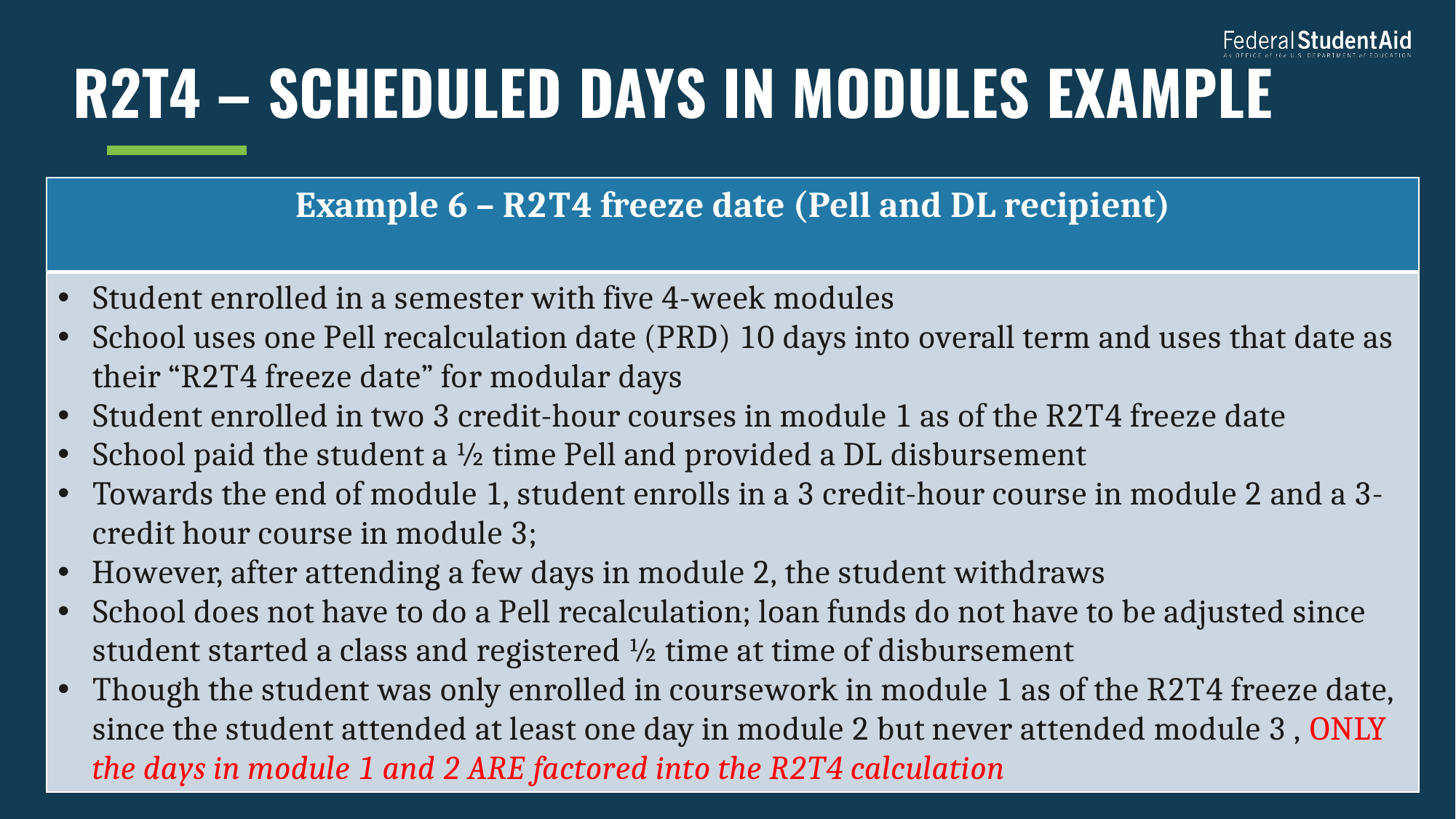

# R2T4 – Scheduled days in modules Example
| Example 6 – R2T4 freeze date (Pell and DL recipient) |
| --- |
| Student enrolled in a semester with five 4-week modules School uses one Pell recalculation date (PRD) 10 days into overall term and uses that date as their “R2T4 freeze date” for modular days Student enrolled in two 3 credit-hour courses in module 1 as of the R2T4 freeze date School paid the student a ½ time Pell and provided a DL disbursement Towards the end of module 1, student enrolls in a 3 credit-hour course in module 2 and a 3- credit hour course in module 3; However, after attending a few days in module 2, the student withdraws School does not have to do a Pell recalculation; loan funds do not have to be adjusted since student started a class and registered ½ time at time of disbursement Though the student was only enrolled in coursework in module 1 as of the R2T4 freeze date, since the student attended at least one day in module 2 but never attended module 3 , ONLY the days in module 1 and 2 ARE factored into the R2T4 calculation |
63